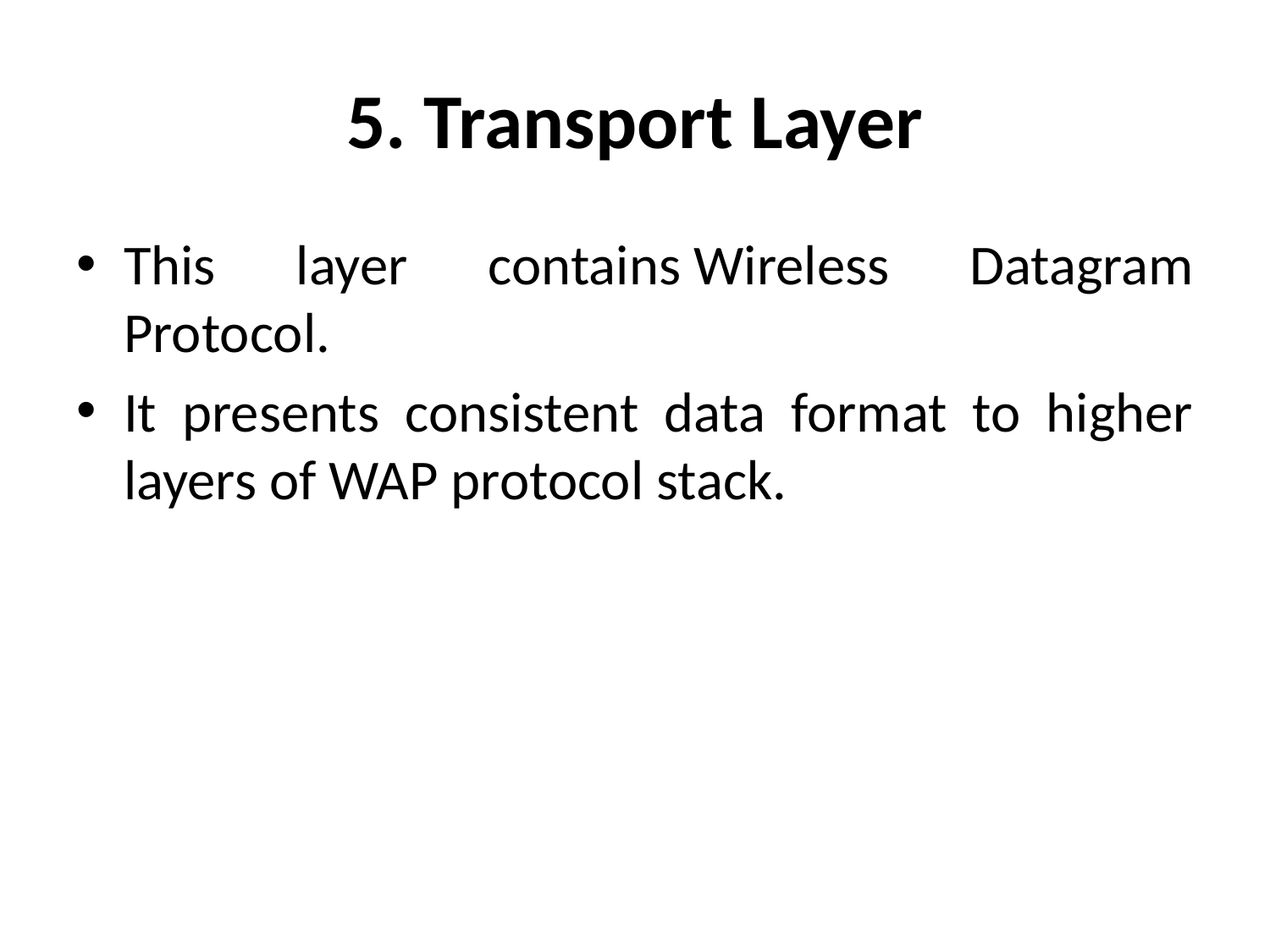

# 5. Transport Layer
This layer contains Wireless Datagram Protocol.
It presents consistent data format to higher layers of WAP protocol stack.